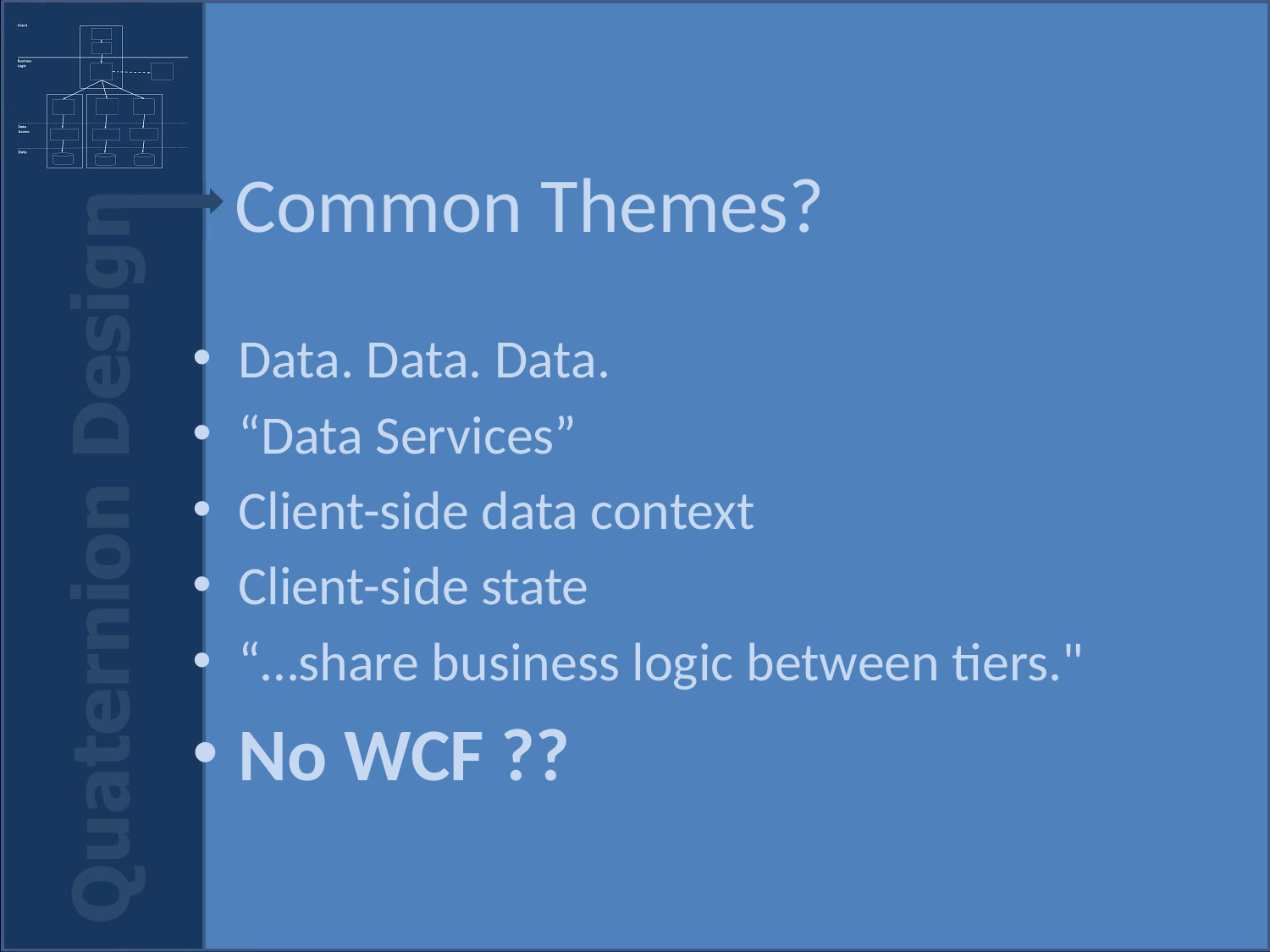

# Common Themes?
Data. Data. Data.
“Data Services”
Client-side data context
Client-side state
“…share business logic between tiers."
No WCF ??